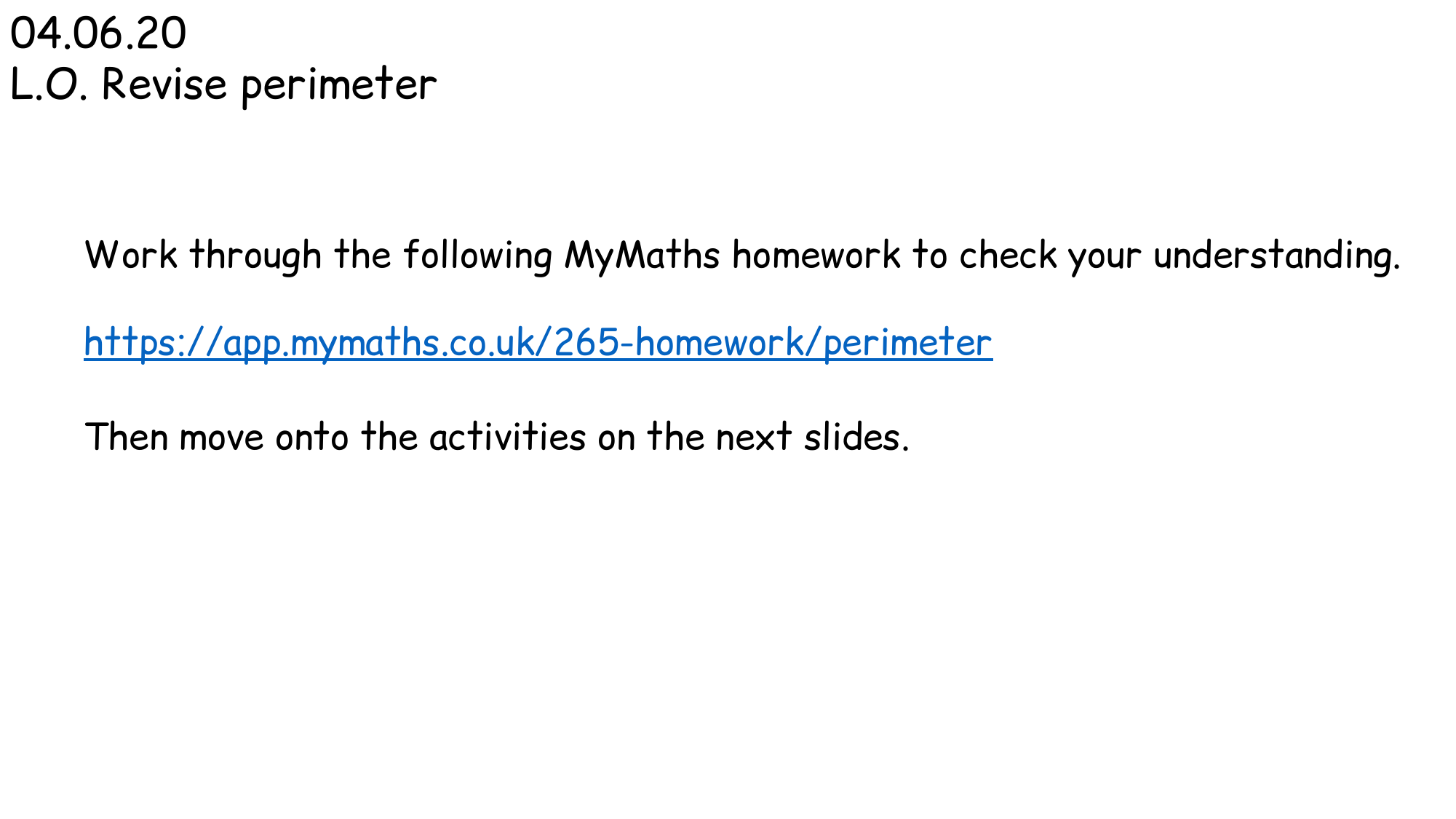

04.06.20
L.O. Revise perimeter
Work through the following MyMaths homework to check your understanding.

https://app.mymaths.co.uk/265-homework/perimeter

Then move onto the activities on the next slides.